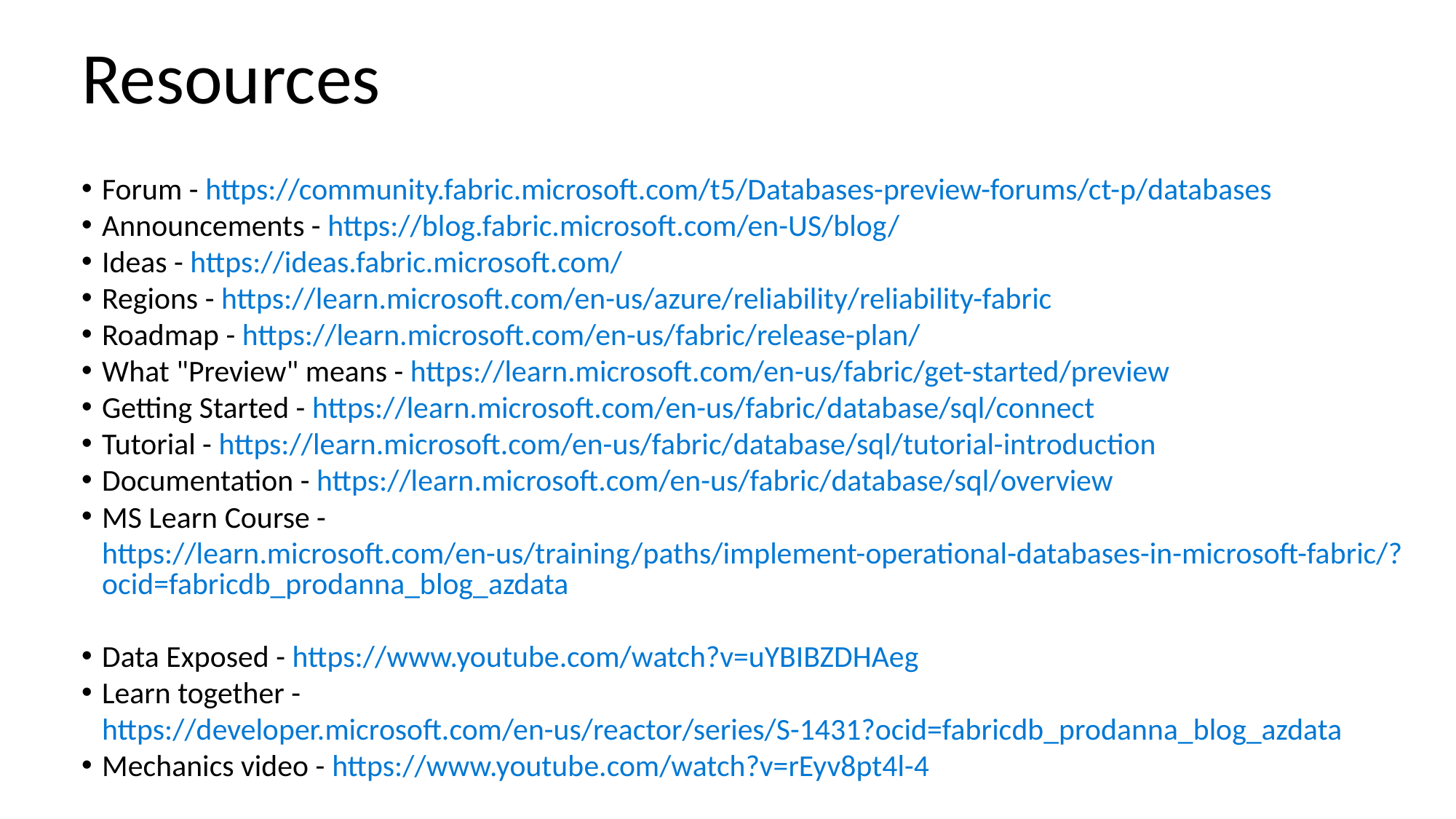

Resources
Forum - https://community.fabric.microsoft.com/t5/Databases-preview-forums/ct-p/databases
Announcements - https://blog.fabric.microsoft.com/en-US/blog/
Ideas - https://ideas.fabric.microsoft.com/
Regions - https://learn.microsoft.com/en-us/azure/reliability/reliability-fabric
Roadmap - https://learn.microsoft.com/en-us/fabric/release-plan/
What "Preview" means - https://learn.microsoft.com/en-us/fabric/get-started/preview
Getting Started - https://learn.microsoft.com/en-us/fabric/database/sql/connect
Tutorial - https://learn.microsoft.com/en-us/fabric/database/sql/tutorial-introduction
Documentation - https://learn.microsoft.com/en-us/fabric/database/sql/overview
MS Learn Course - https://learn.microsoft.com/en-us/training/paths/implement-operational-databases-in-microsoft-fabric/?ocid=fabricdb_prodanna_blog_azdata
Data Exposed - https://www.youtube.com/watch?v=uYBIBZDHAeg
Learn together - https://developer.microsoft.com/en-us/reactor/series/S-1431?ocid=fabricdb_prodanna_blog_azdata
Mechanics video - https://www.youtube.com/watch?v=rEyv8pt4l-4